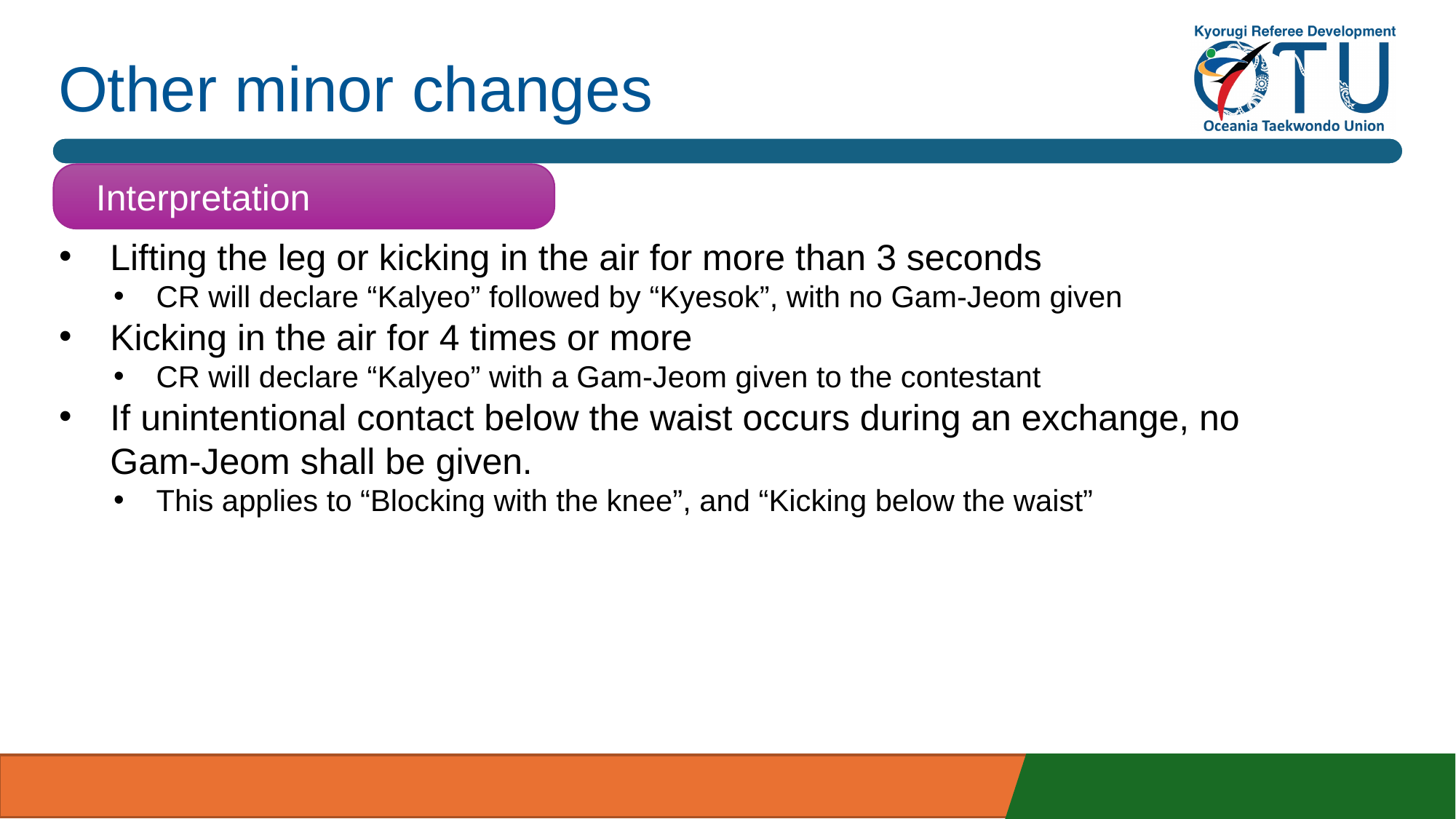

# Other minor changes
Interpretation
Lifting the leg or kicking in the air for more than 3 seconds
CR will declare “Kalyeo” followed by “Kyesok”, with no Gam-Jeom given
Kicking in the air for 4 times or more
CR will declare “Kalyeo” with a Gam-Jeom given to the contestant
If unintentional contact below the waist occurs during an exchange, no Gam-Jeom shall be given.
This applies to “Blocking with the knee”, and “Kicking below the waist”